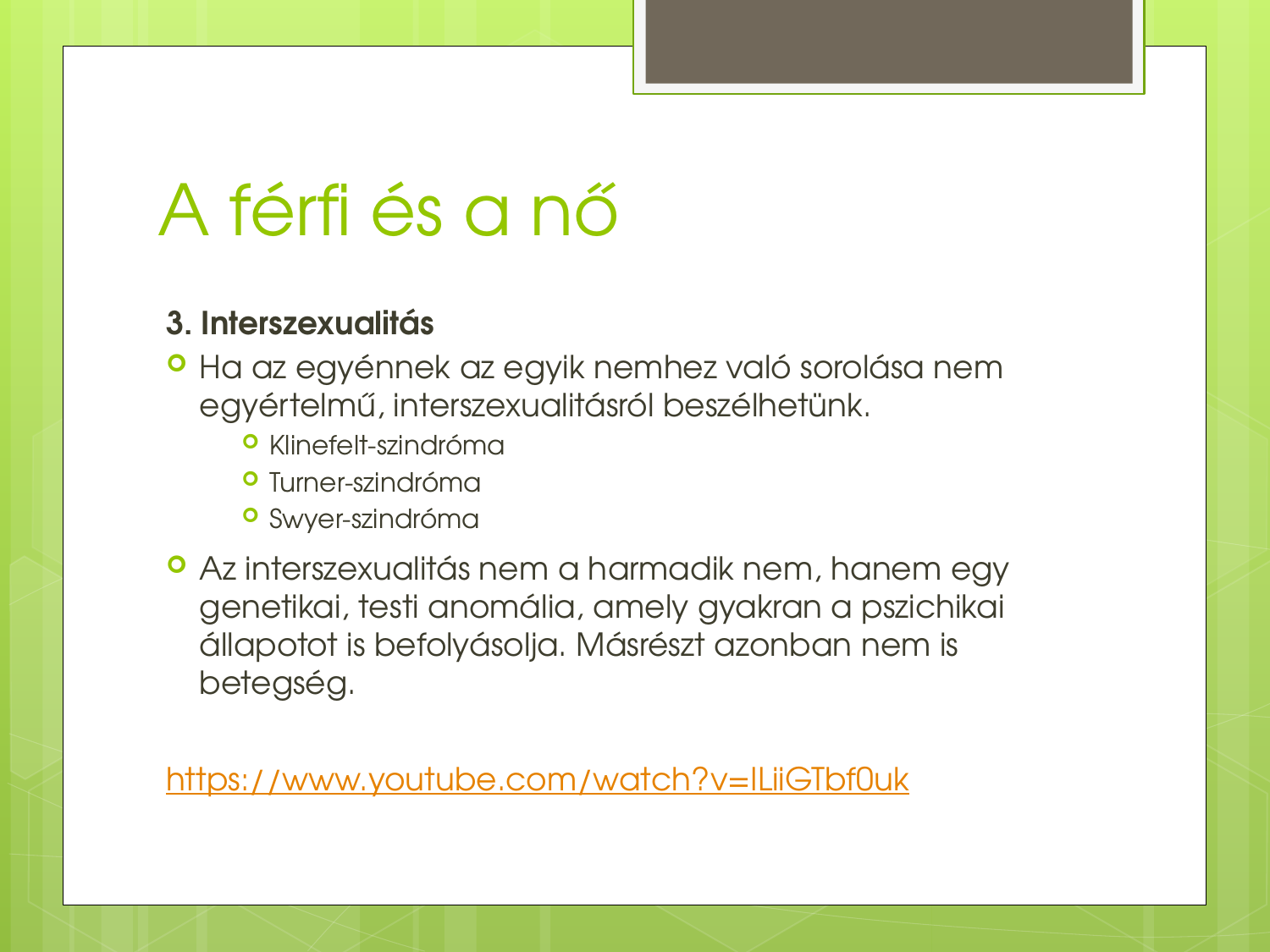

# A férfi és a nő
3. Interszexualitás
Ha az egyénnek az egyik nemhez való sorolása nem egyértelmű, interszexualitásról beszélhetünk.
Klinefelt-szindróma
Turner-szindróma
Swyer-szindróma
Az interszexualitás nem a harmadik nem, hanem egy genetikai, testi anomália, amely gyakran a pszichikai állapotot is befolyásolja. Másrészt azonban nem is betegség.

https://www.youtube.com/watch?v=ILiiGTbf0uk